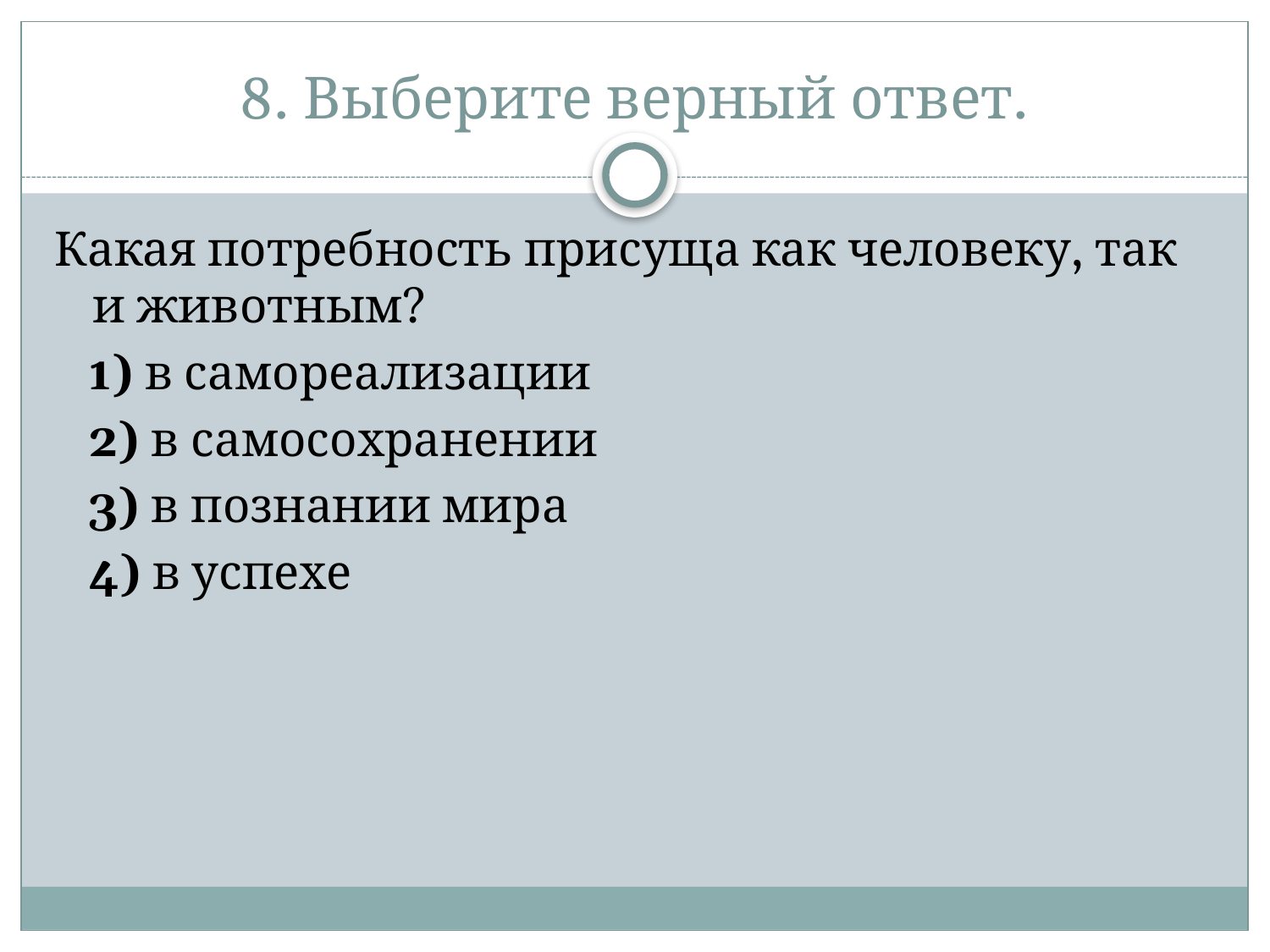

# 8. Выберите верный ответ.
Какая потребность присуща как человеку, так и животным?
   1) в самореализации
   2) в самосохранении
   3) в познании мира
   4) в успехе